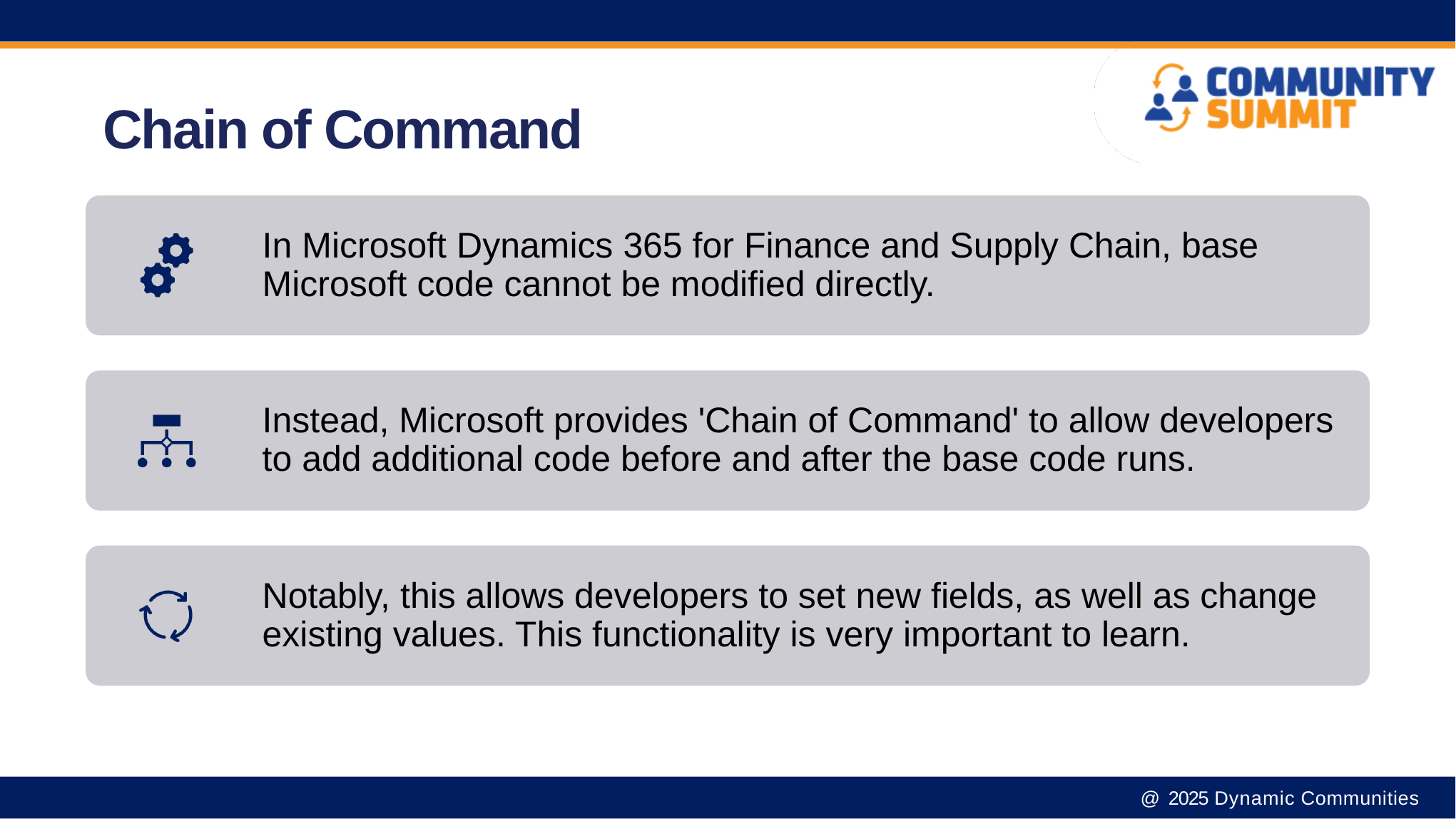

# Chain of Command
In Microsoft Dynamics 365 for Finance and Supply Chain, base Microsoft code cannot be modified directly.
Instead, Microsoft provides 'Chain of Command' to allow developers to add additional code before and after the base code runs.
Notably, this allows developers to set new fields, as well as change existing values. This functionality is very important to learn.